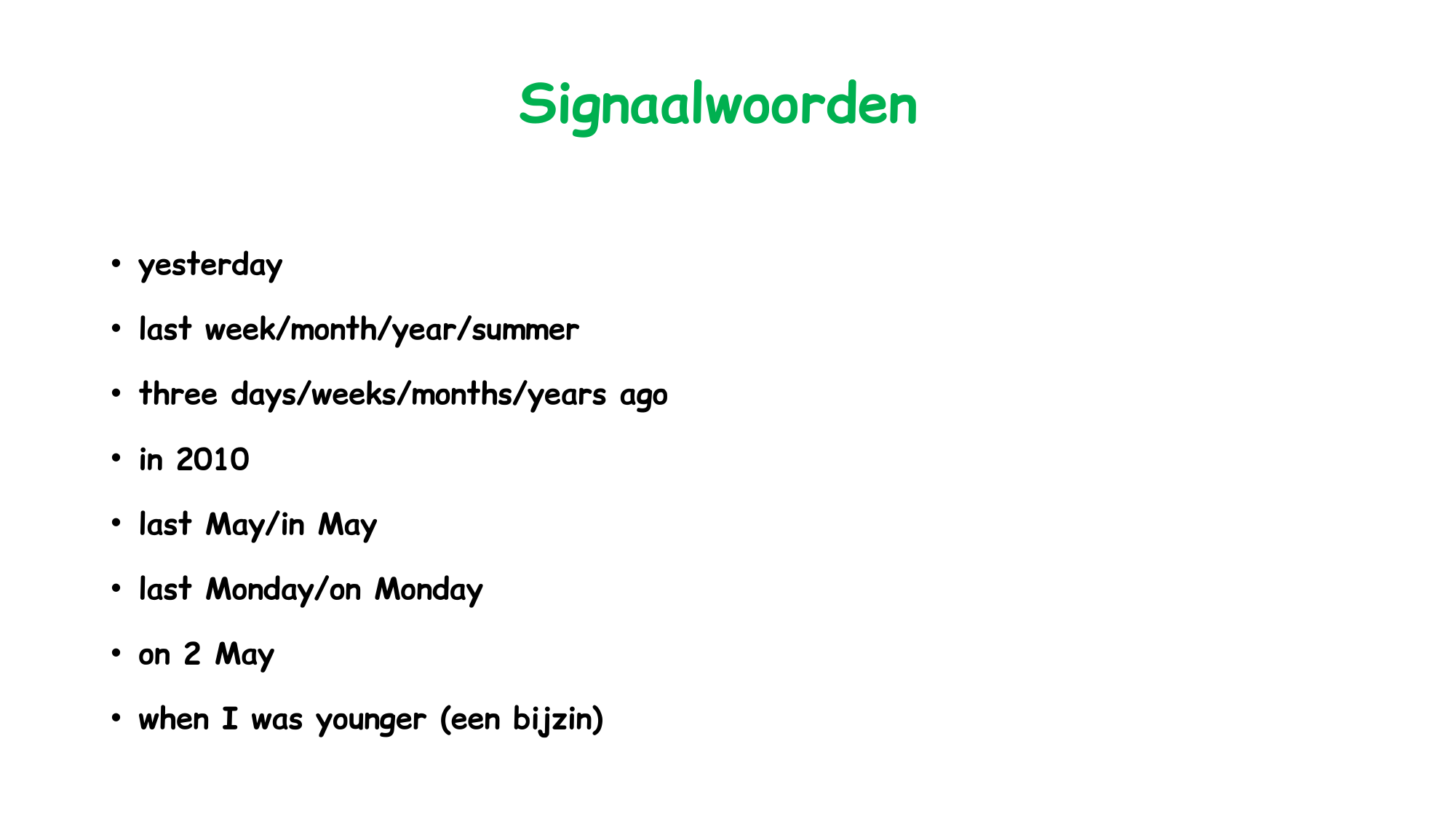

# Signaalwoorden
yesterday
last week/month/year/summer
three days/weeks/months/years ago
in 2010
last May/in May
last Monday/on Monday
on 2 May
when I was younger (een bijzin)